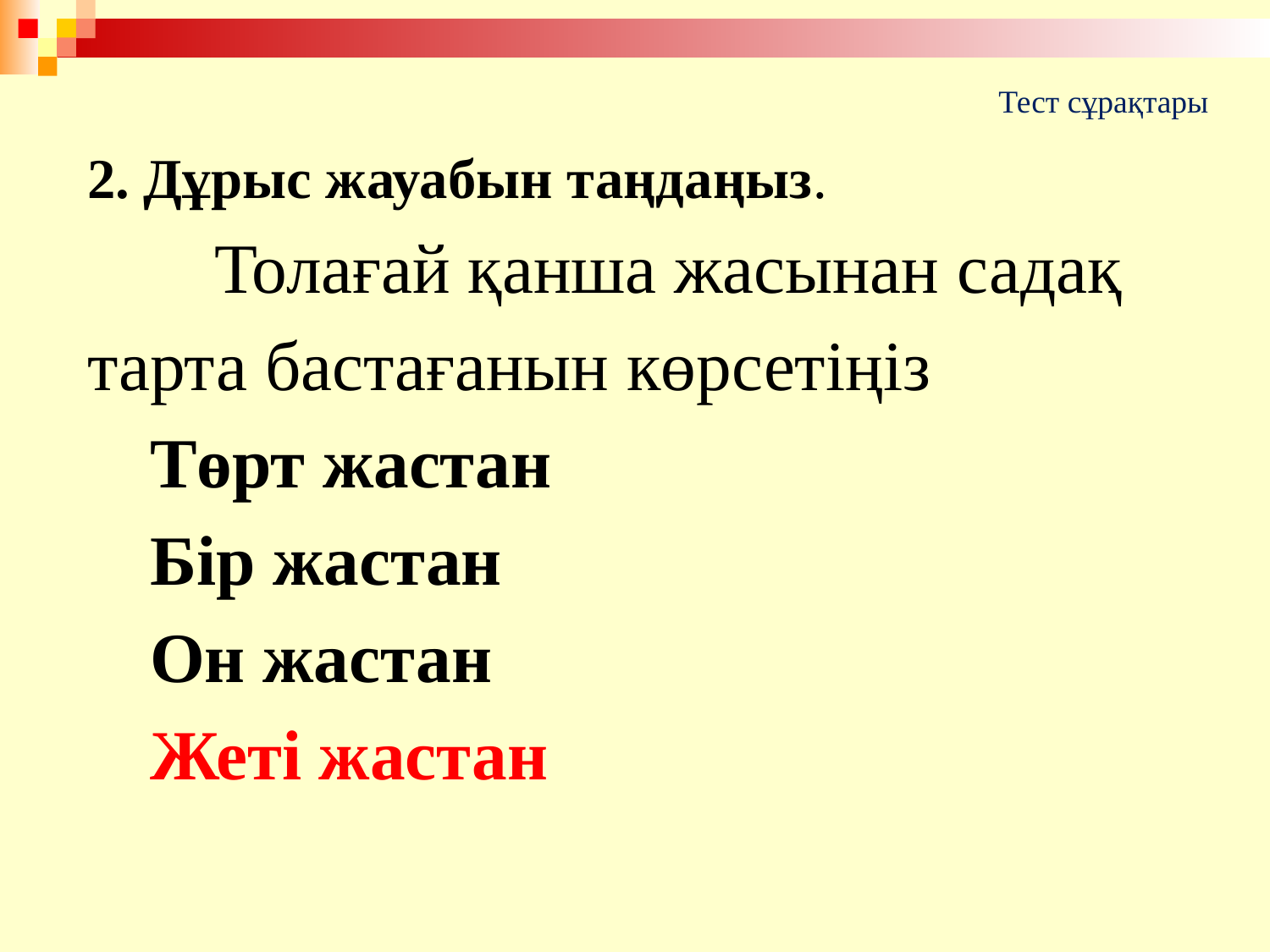

Тест сұрақтары
2. Дұрыс жауабын таңдаңыз.
	Толағай қанша жасынан садақ тарта бастағанын көрсетіңіз
Төрт жастан
Бір жастан
Он жастан
Жеті жастан